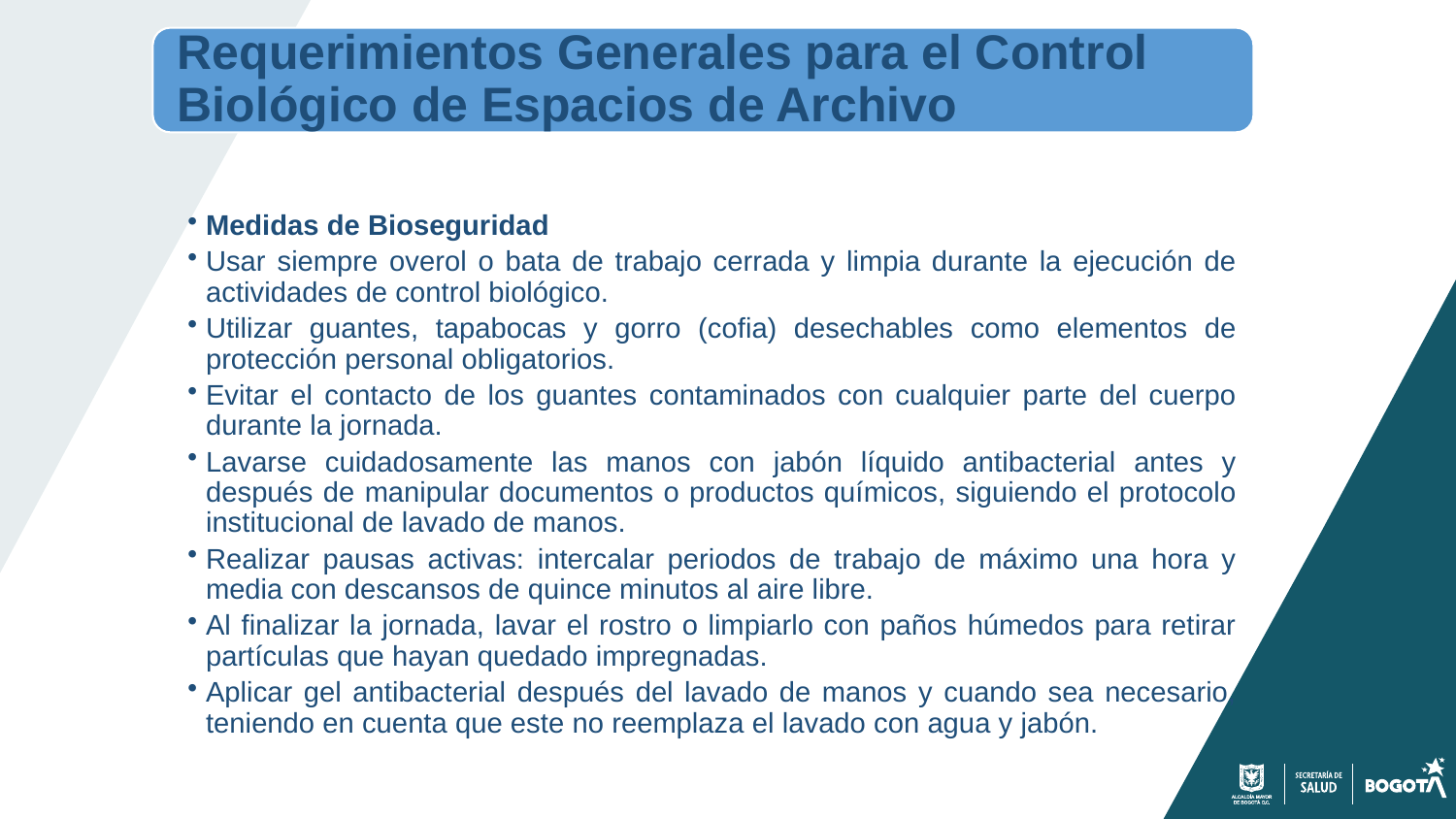

Requerimientos Generales para el Control Biológico de Espacios de Archivo

Medidas de Bioseguridad
Usar siempre overol o bata de trabajo cerrada y limpia durante la ejecución de actividades de control biológico.
Utilizar guantes, tapabocas y gorro (cofia) desechables como elementos de protección personal obligatorios.
Evitar el contacto de los guantes contaminados con cualquier parte del cuerpo durante la jornada.
Lavarse cuidadosamente las manos con jabón líquido antibacterial antes y después de manipular documentos o productos químicos, siguiendo el protocolo institucional de lavado de manos.
Realizar pausas activas: intercalar periodos de trabajo de máximo una hora y media con descansos de quince minutos al aire libre.
Al finalizar la jornada, lavar el rostro o limpiarlo con paños húmedos para retirar partículas que hayan quedado impregnadas.
Aplicar gel antibacterial después del lavado de manos y cuando sea necesario, teniendo en cuenta que este no reemplaza el lavado con agua y jabón.